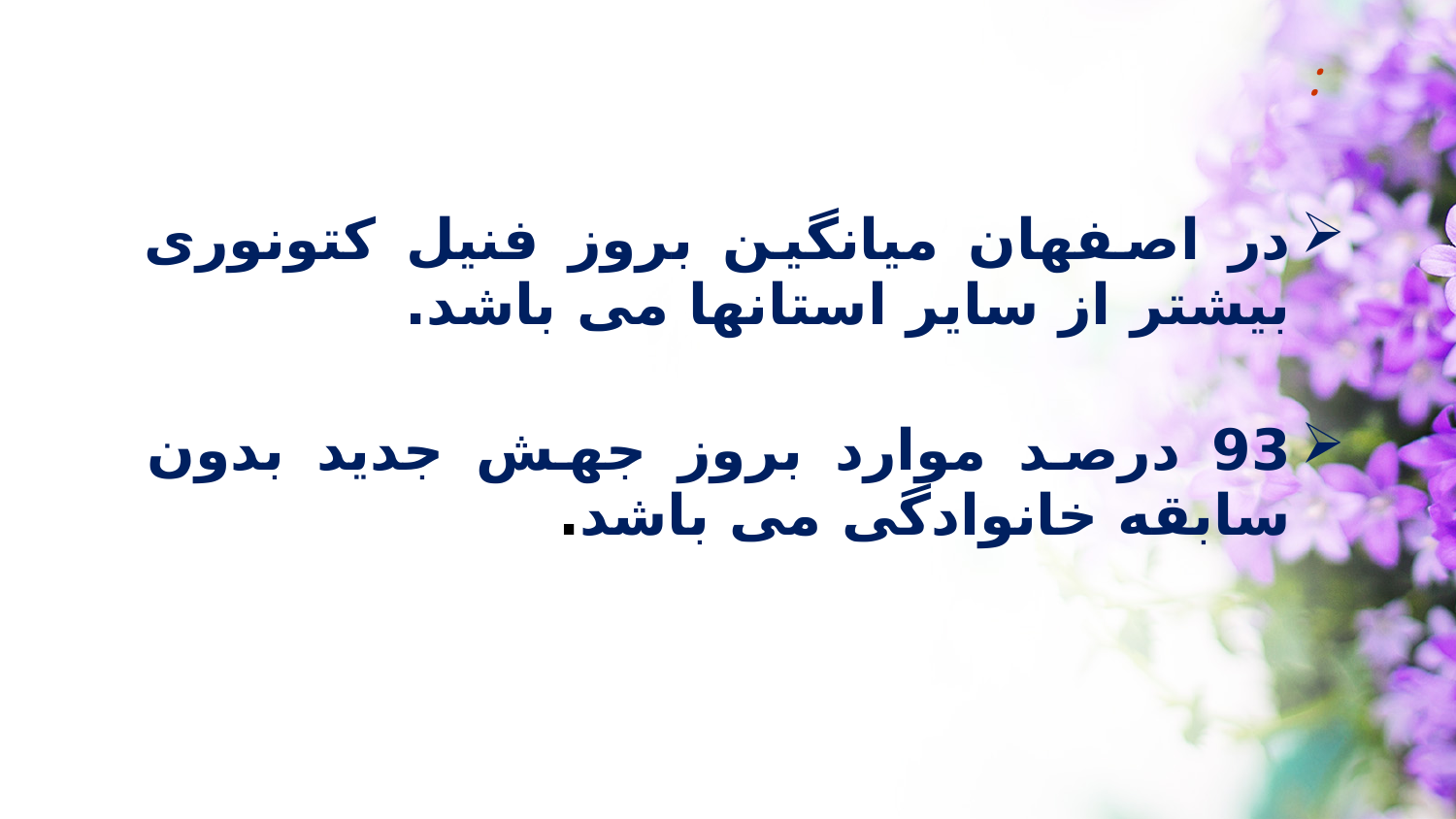

:
در اصفهان میانگین بروز فنیل کتونوری بیشتر از سایر استانها می باشد.

93 درصد موارد بروز جهش جدید بدون سابقه خانوادگی می باشد.